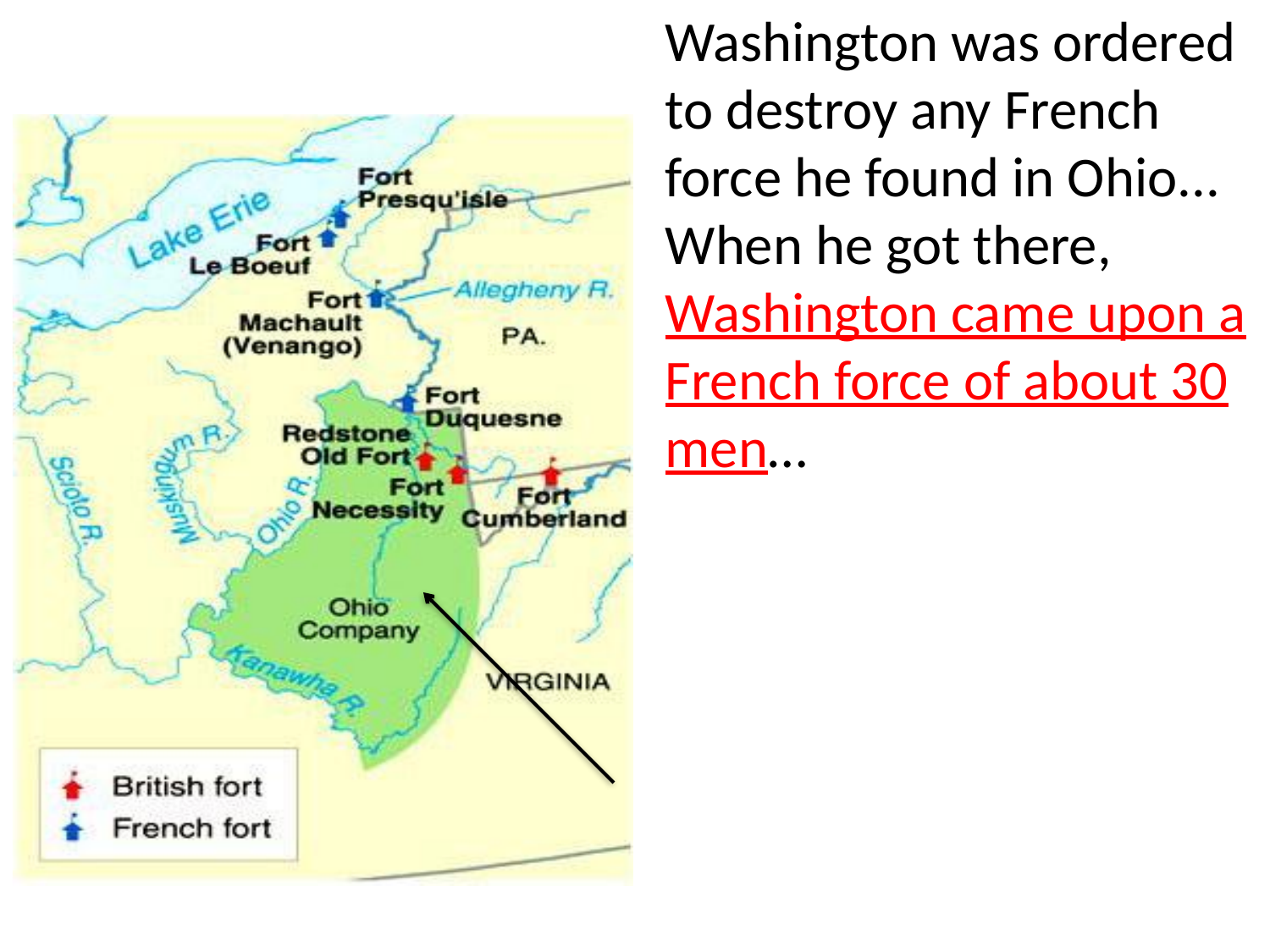

Washington was ordered to destroy any French force he found in Ohio...
When he got there, Washington came upon a French force of about 30 men…